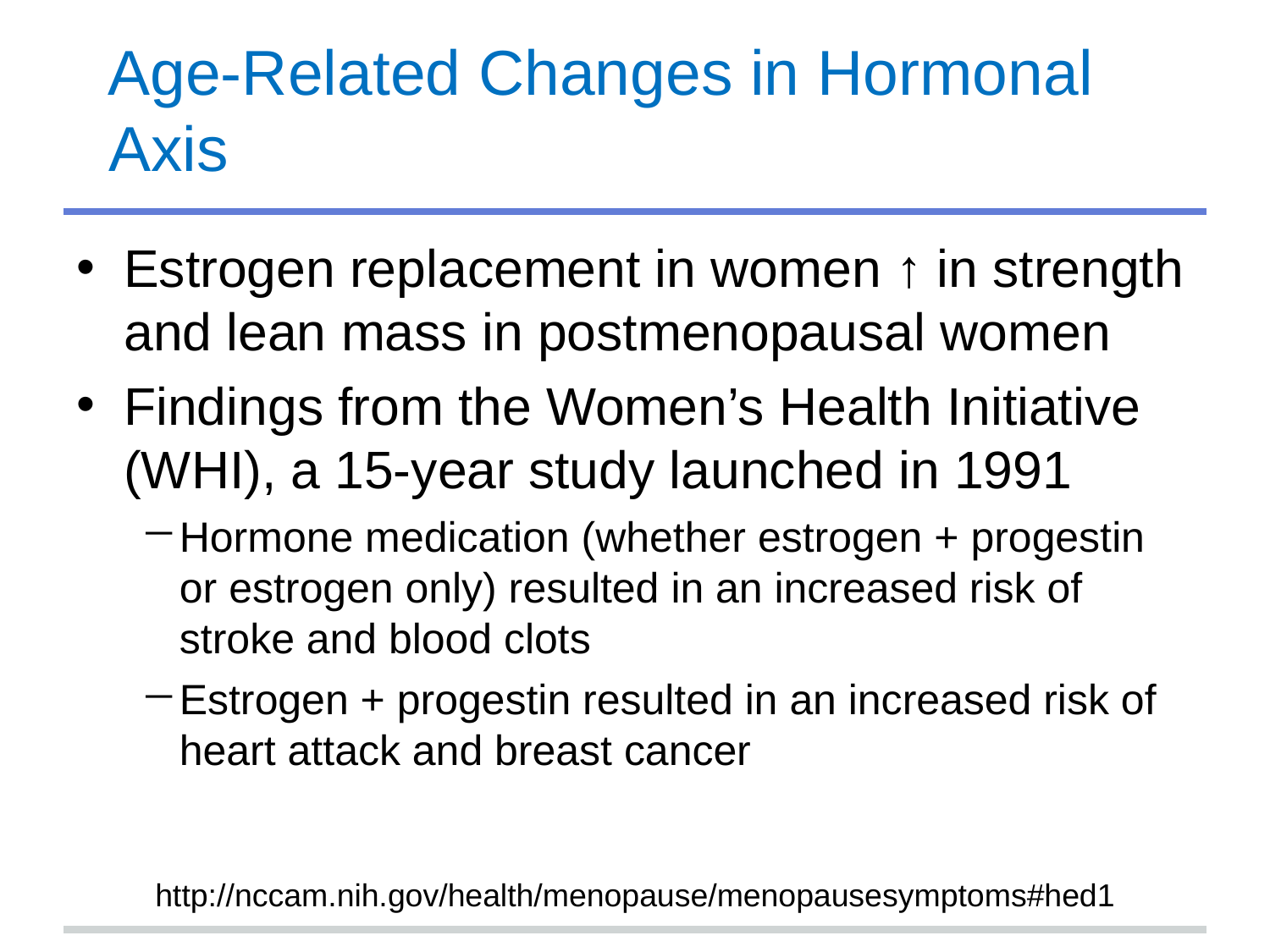

# Age-Related Changes in Hormonal Axis
Estrogen replacement in women ↑ in strength and lean mass in postmenopausal women
Findings from the Women’s Health Initiative (WHI), a 15-year study launched in 1991
Hormone medication (whether estrogen + progestin or estrogen only) resulted in an increased risk of stroke and blood clots
Estrogen + progestin resulted in an increased risk of heart attack and breast cancer

http://nccam.nih.gov/health/menopause/menopausesymptoms#hed1